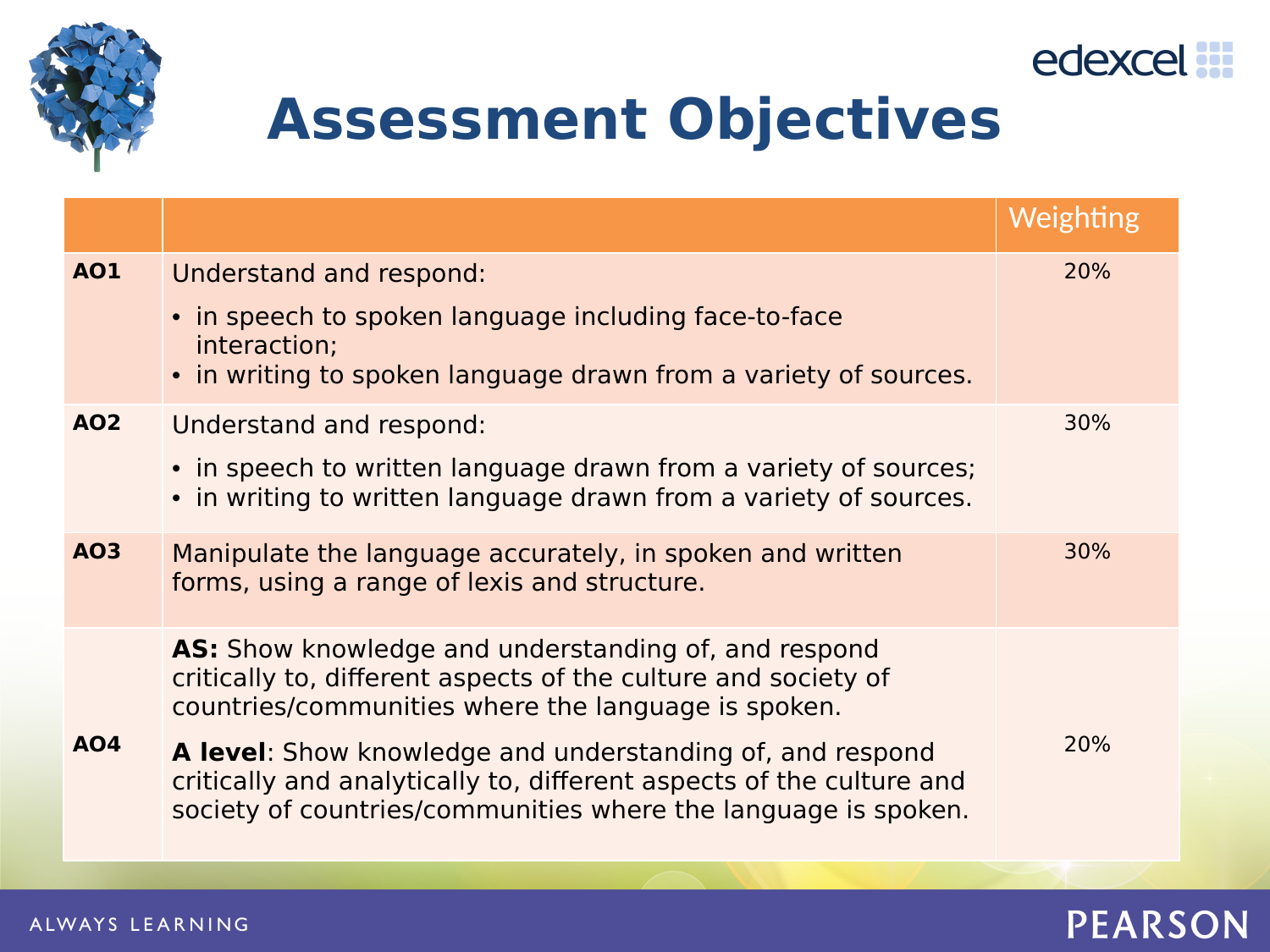

# Assessment Objectives
|  |  | Weighting |
| --- | --- | --- |
| AO1 | Understand and respond: in speech to spoken language including face-to-face interaction; in writing to spoken language drawn from a variety of sources. | 20% |
| AO2 | Understand and respond: in speech to written language drawn from a variety of sources; in writing to written language drawn from a variety of sources. | 30% |
| AO3 | Manipulate the language accurately, in spoken and written forms, using a range of lexis and structure. | 30% |
| AO4 | AS: Show knowledge and understanding of, and respond critically to, different aspects of the culture and society of countries/communities where the language is spoken. A level: Show knowledge and understanding of, and respond critically and analytically to, different aspects of the culture and society of countries/communities where the language is spoken. | 20% |